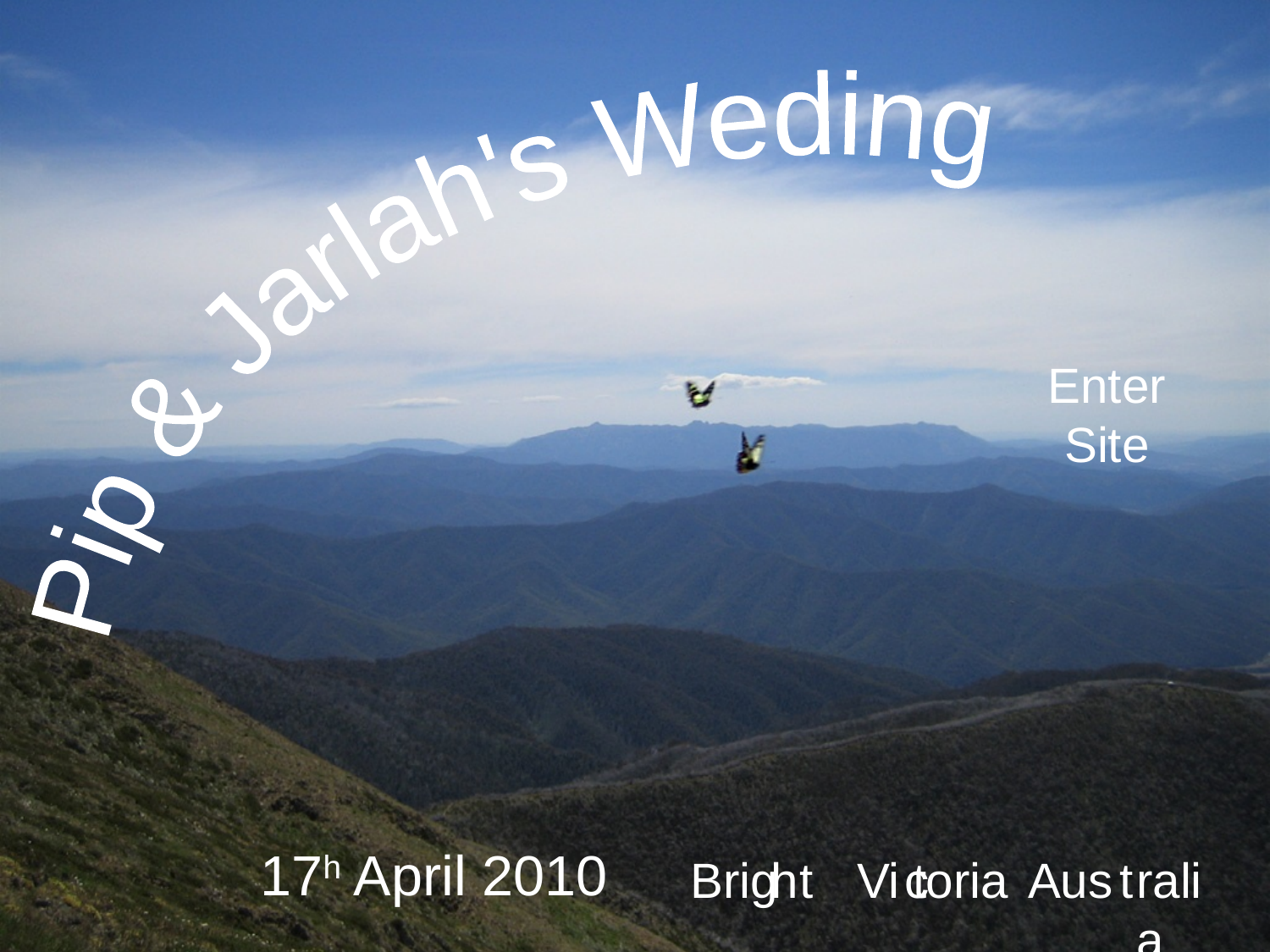

7
Pip & Jarlah's Weding
Enter Site
17h April 2010

h

t

Brig

Vi
t

oria
c
Aus
t
ralia